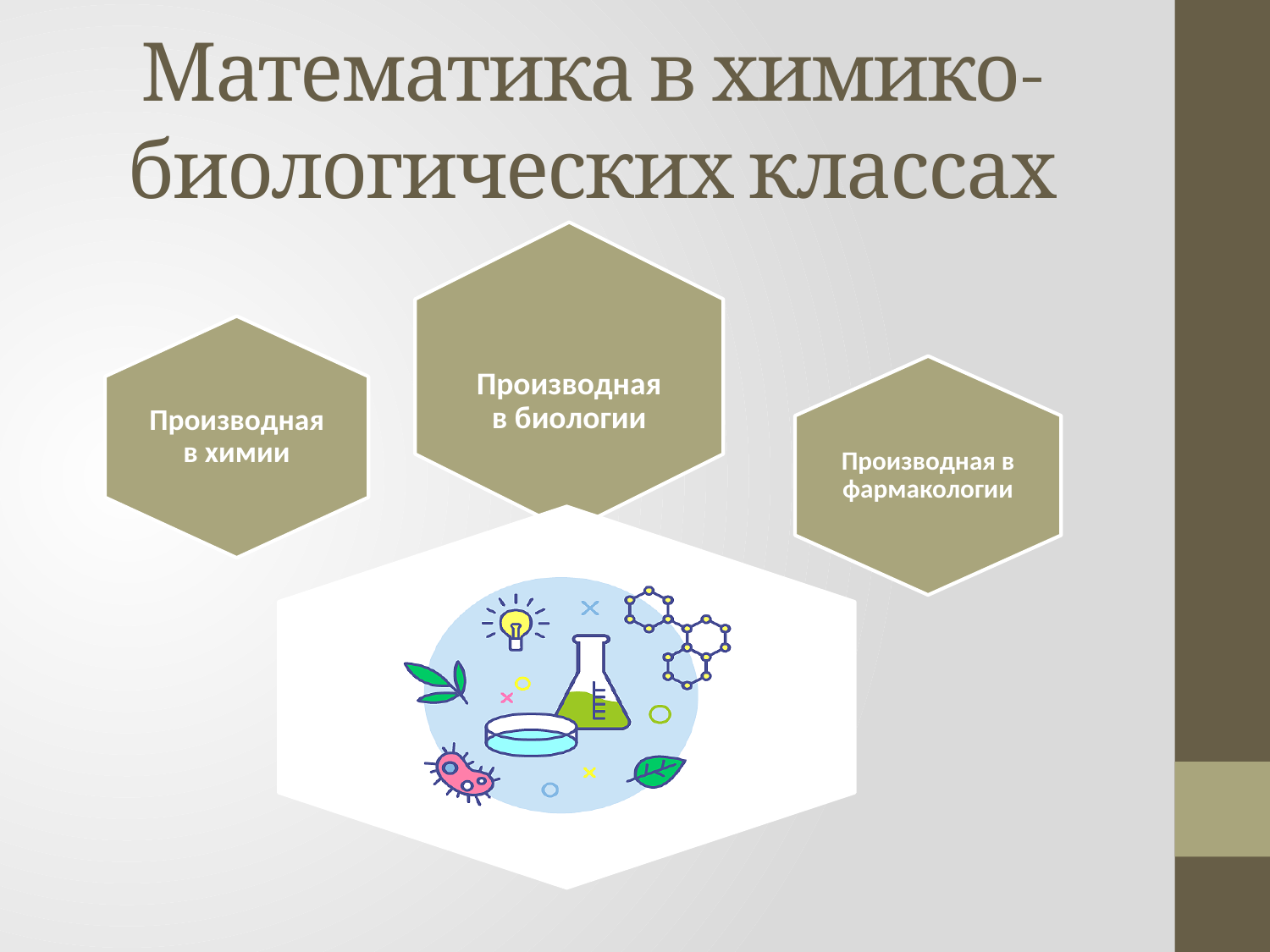

# Математика в химико-биологических классах

Производная в биологии
Производная в химии

Производная в фармакологии